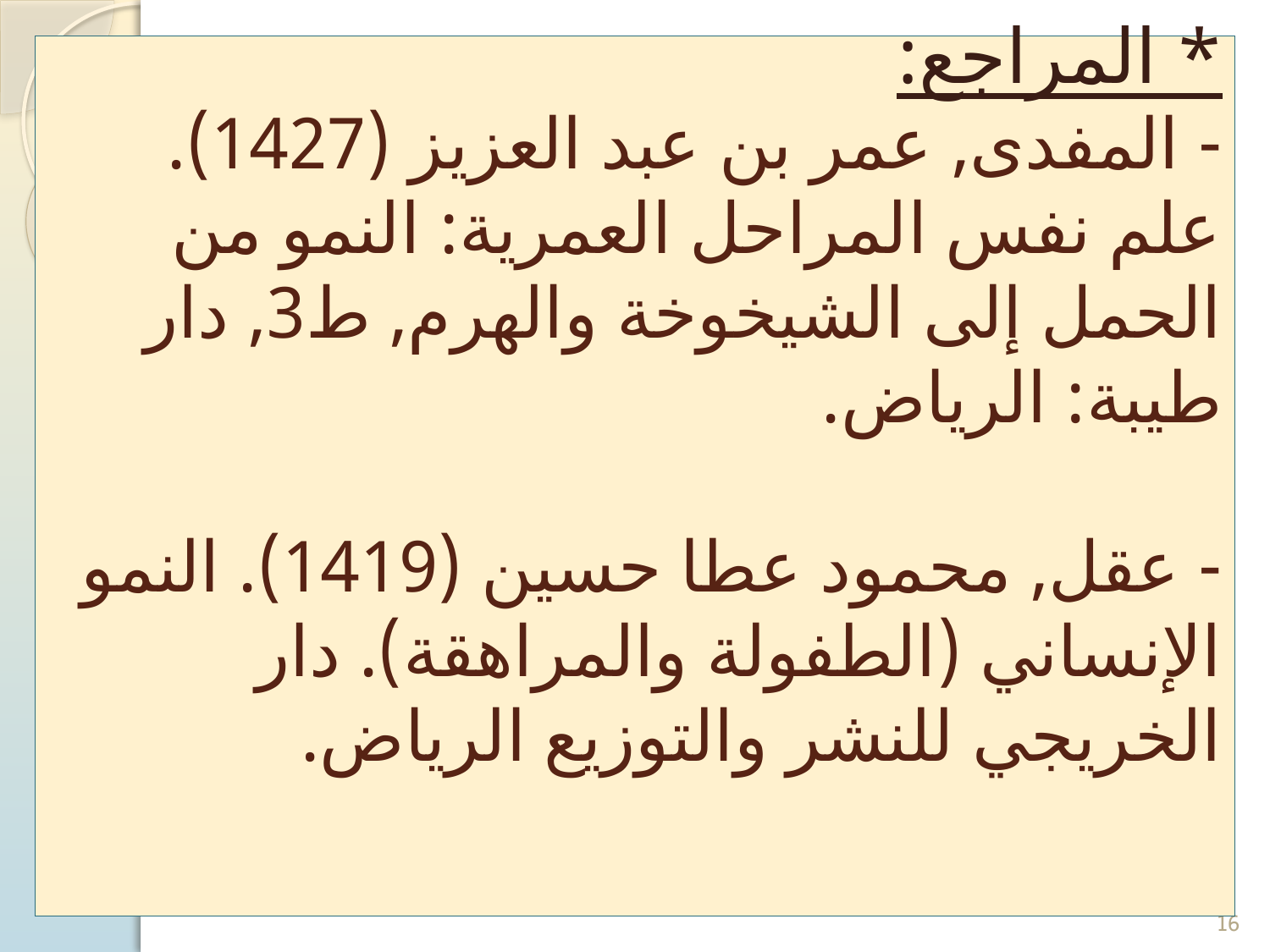

# * المراجع: - المفدى, عمر بن عبد العزيز (1427). علم نفس المراحل العمرية: النمو من الحمل إلى الشيخوخة والهرم, ط3, دار طيبة: الرياض. - عقل, محمود عطا حسين (1419). النمو الإنساني (الطفولة والمراهقة). دار الخريجي للنشر والتوزيع الرياض.
16